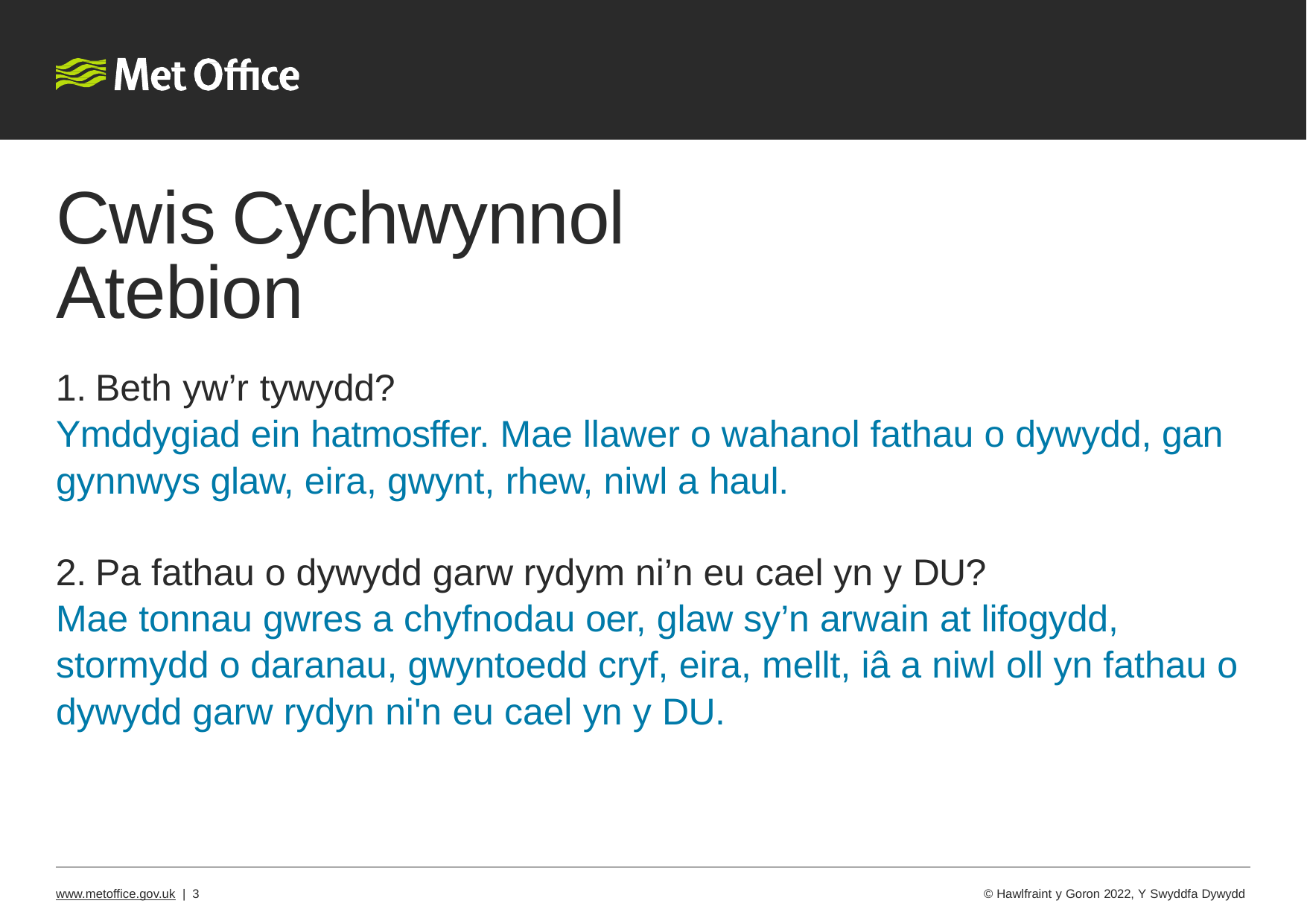

# Cwis	Cychwynnol Atebion
Beth yw’r tywydd?
Ymddygiad ein hatmosffer. Mae llawer o wahanol fathau o dywydd, gan gynnwys glaw, eira, gwynt, rhew, niwl a haul.

Pa fathau o dywydd garw rydym ni’n eu cael yn y DU?
Mae tonnau gwres a chyfnodau oer, glaw sy’n arwain at lifogydd, stormydd o daranau, gwyntoedd cryf, eira, mellt, iâ a niwl oll yn fathau o dywydd garw rydyn ni'n eu cael yn y DU.
www.metoffice.gov.uk | 3
© Hawlfraint y Goron 2022, Y Swyddfa Dywydd